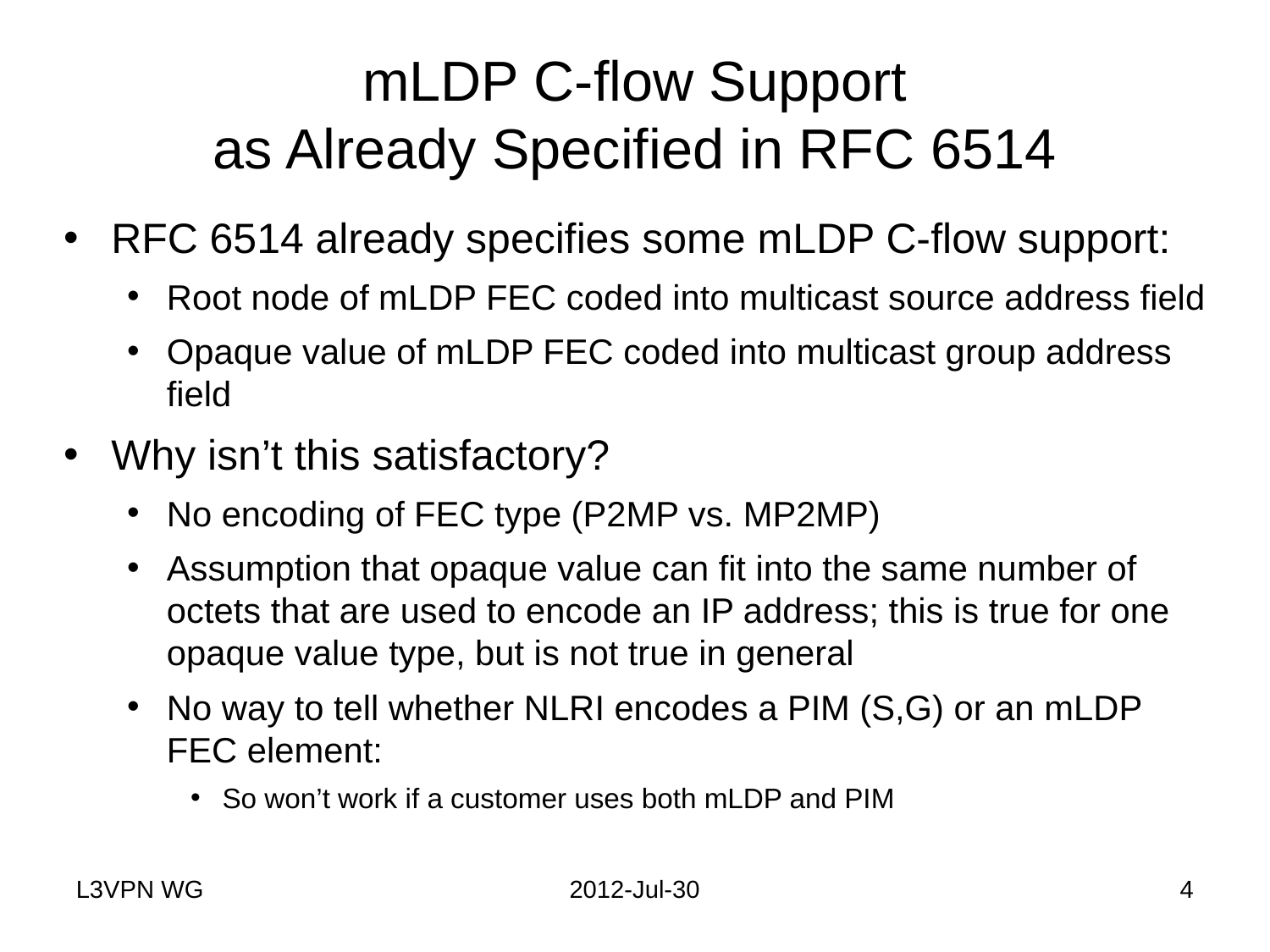

# mLDP C-flow Support as Already Specified in RFC 6514
RFC 6514 already specifies some mLDP C-flow support:
Root node of mLDP FEC coded into multicast source address field
Opaque value of mLDP FEC coded into multicast group address field
Why isn’t this satisfactory?
No encoding of FEC type (P2MP vs. MP2MP)
Assumption that opaque value can fit into the same number of octets that are used to encode an IP address; this is true for one opaque value type, but is not true in general
No way to tell whether NLRI encodes a PIM (S,G) or an mLDP FEC element:
So won’t work if a customer uses both mLDP and PIM
L3VPN WG
2012-Jul-30
4